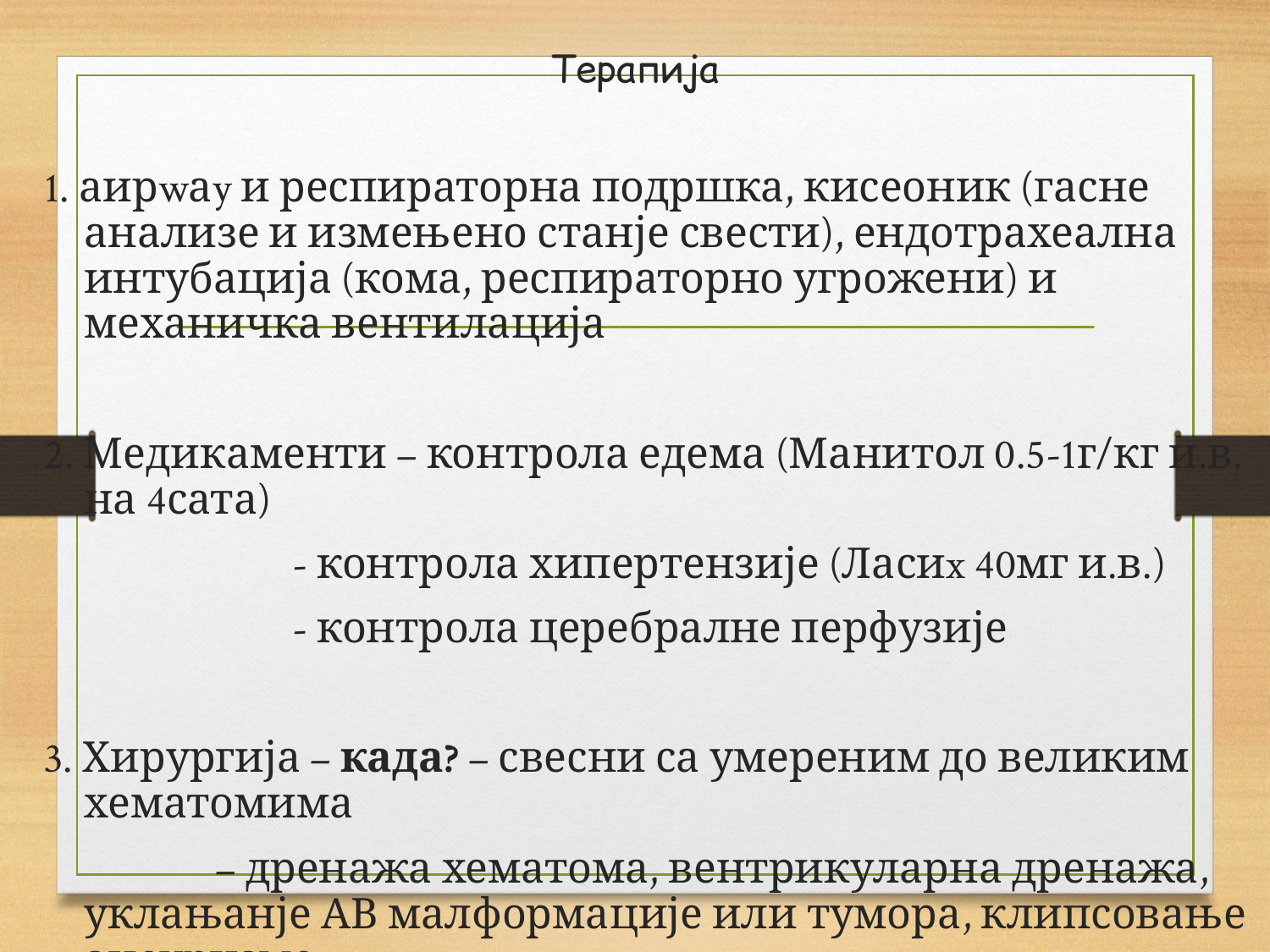

# Терапија
1. аирwаy и респираторна подршка, кисеоник (гасне анализе и измењено станје свести), ендотрахеална интубација (кома, респираторно угрожени) и механичка вентилација

2. Медикаменти – контрола едема (Манитол 0.5-1г/кг и.в. на 4сата)
                          - контрола хипертензије (Ласиx 40мг и.в.)
                          - контрола церебралне перфузије

3. Хирургија – када? – свесни са умереним до великим хематомима
                  – дренажа хематома, вентрикуларна дренажа, уклањанје АВ малформације или тумора, клипсовање анеуризме